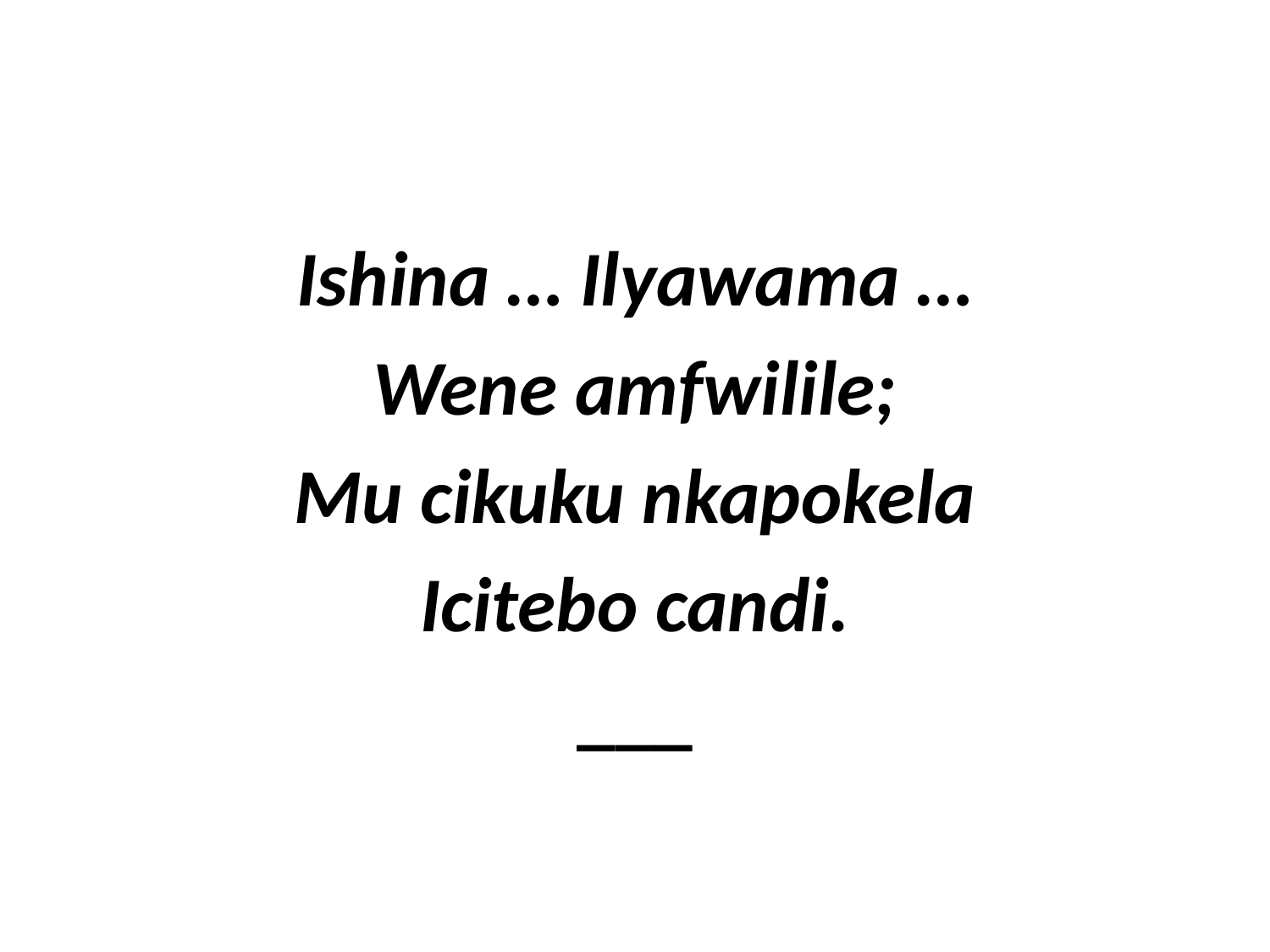

Ishina … Ilyawama …
Wene amfwilile;
Mu cikuku nkapokela
Icitebo candi.
___